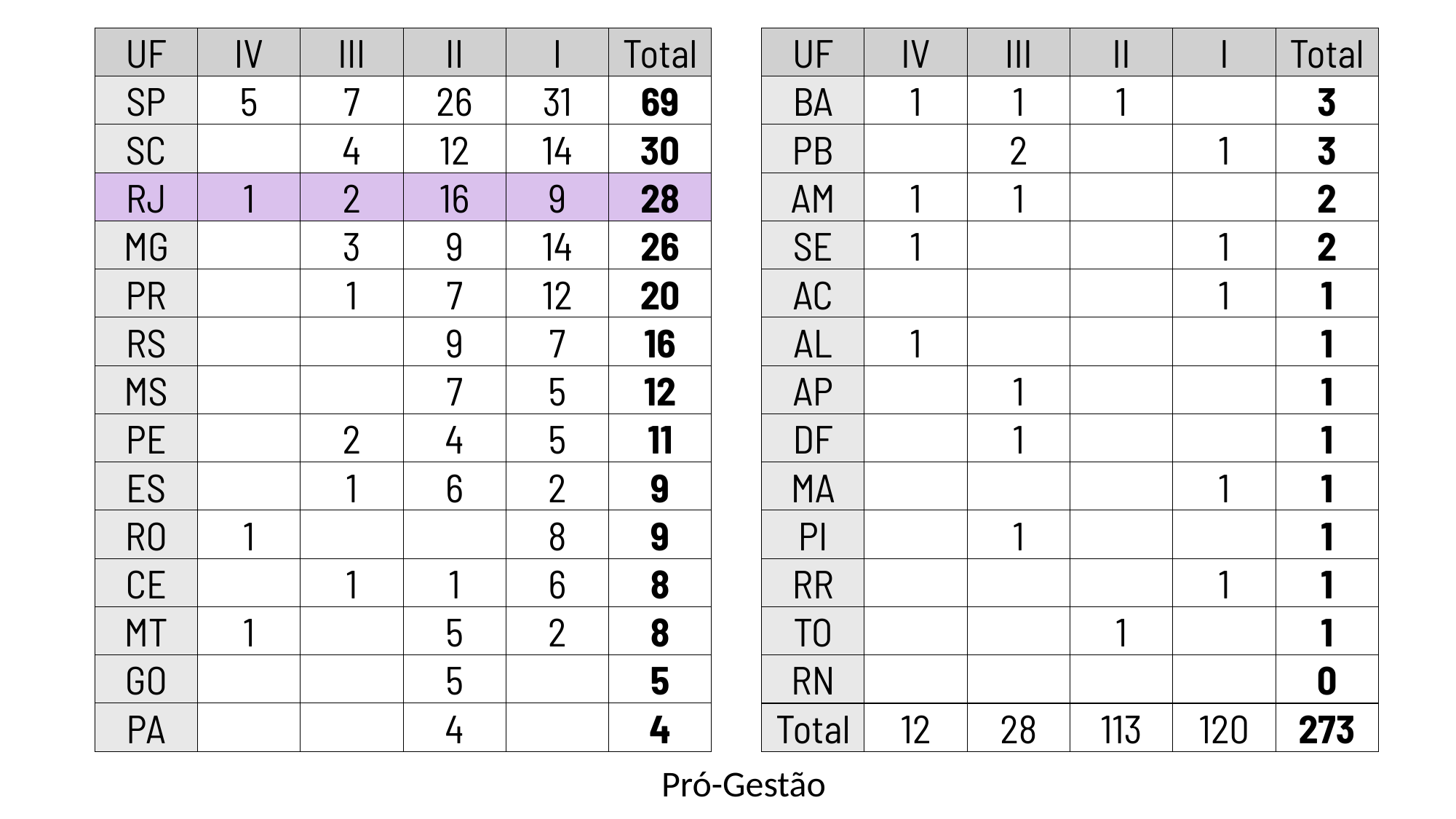

| UF | IV | III | II | I | Total |
| --- | --- | --- | --- | --- | --- |
| BA | 1 | 1 | 1 |  | 3 |
| PB |  | 2 |  | 1 | 3 |
| AM | 1 | 1 |  |  | 2 |
| SE | 1 |  |  | 1 | 2 |
| AC |  |  |  | 1 | 1 |
| AL | 1 |  |  |  | 1 |
| AP |  | 1 |  |  | 1 |
| DF |  | 1 |  |  | 1 |
| MA |  |  |  | 1 | 1 |
| PI |  | 1 |  |  | 1 |
| RR |  |  |  | 1 | 1 |
| TO |  |  | 1 |  | 1 |
| RN |  |  |  |  | 0 |
| Total | 12 | 28 | 113 | 120 | 273 |
| UF | IV | III | II | I | Total |
| --- | --- | --- | --- | --- | --- |
| SP | 5 | 7 | 26 | 31 | 69 |
| SC |  | 4 | 12 | 14 | 30 |
| RJ | 1 | 2 | 16 | 9 | 28 |
| MG |  | 3 | 9 | 14 | 26 |
| PR |  | 1 | 7 | 12 | 20 |
| RS |  |  | 9 | 7 | 16 |
| MS |  |  | 7 | 5 | 12 |
| PE |  | 2 | 4 | 5 | 11 |
| ES |  | 1 | 6 | 2 | 9 |
| RO | 1 |  |  | 8 | 9 |
| CE |  | 1 | 1 | 6 | 8 |
| MT | 1 |  | 5 | 2 | 8 |
| GO |  |  | 5 |  | 5 |
| PA |  |  | 4 |  | 4 |
Pró-Gestão